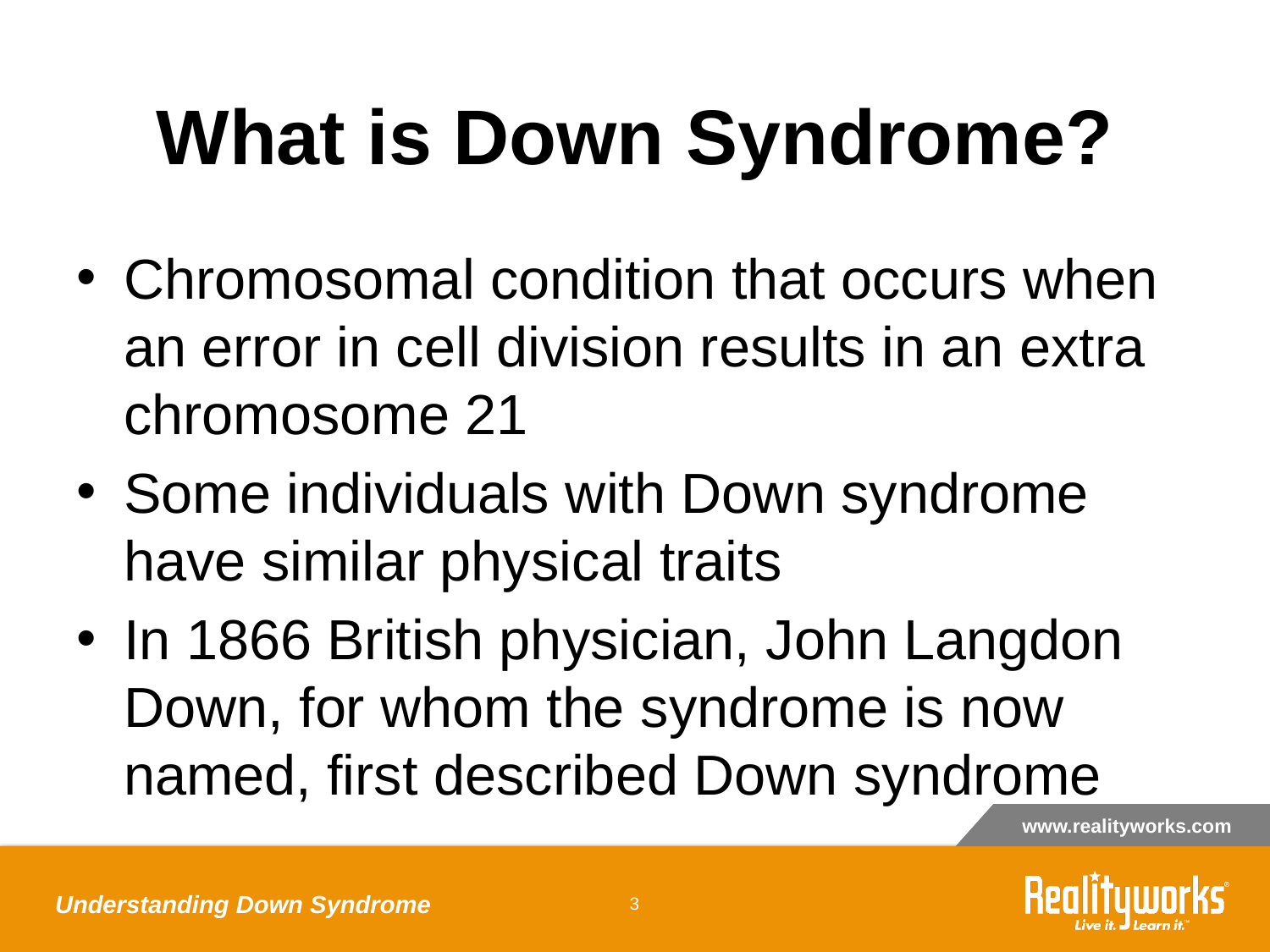

# What is Down Syndrome?
Chromosomal condition that occurs when an error in cell division results in an extra chromosome 21
Some individuals with Down syndrome have similar physical traits
In 1866 British physician, John Langdon Down, for whom the syndrome is now named, first described Down syndrome
Understanding Down Syndrome
3